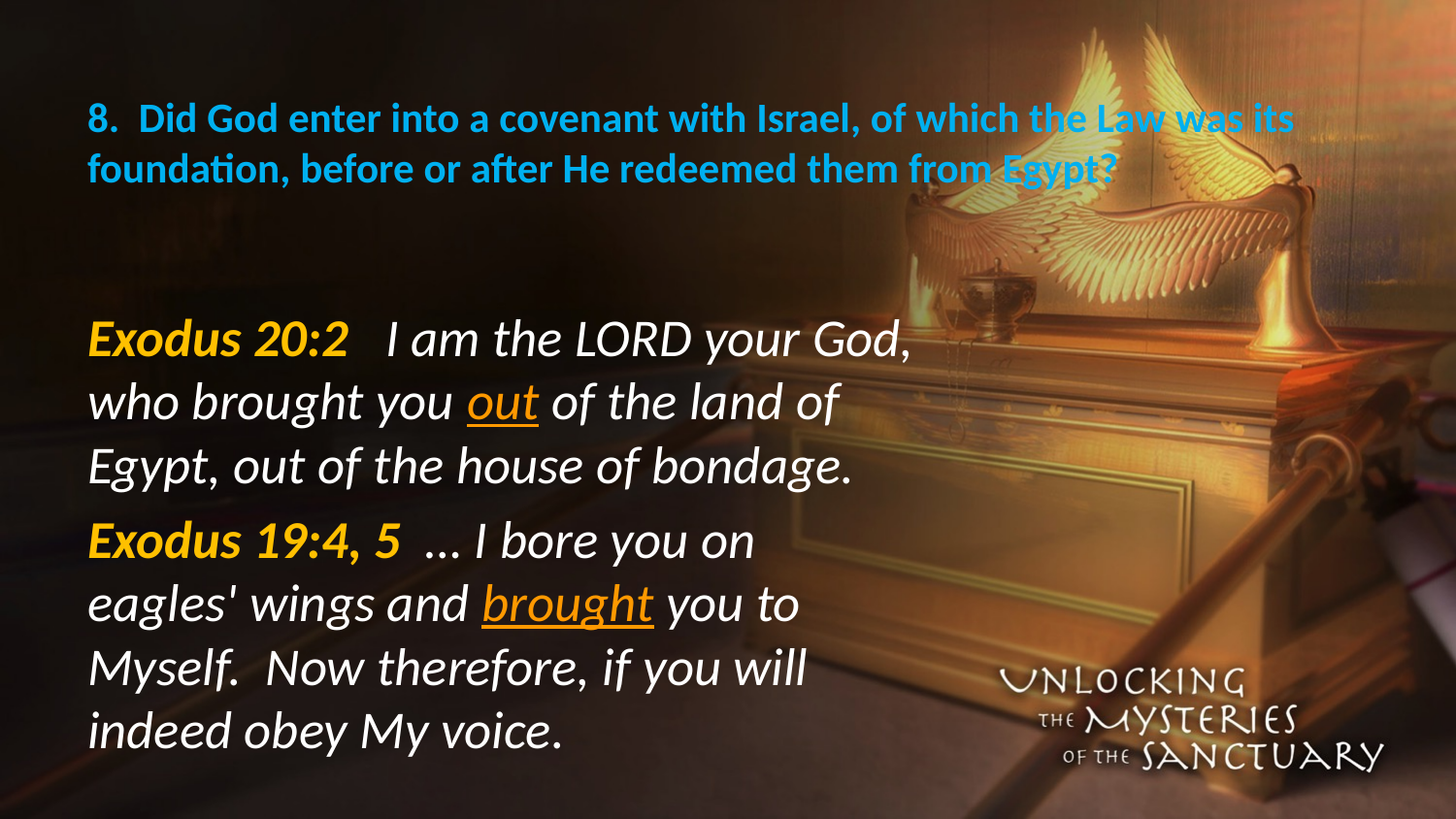

# 8.  Did God enter into a covenant with Israel, of which the Law was its foundation, before or after He redeemed them from Egypt?

Exodus 20:2   I am the LORD your God, who brought you out of the land of Egypt, out of the house of bondage.
Exodus 19:4, 5  … I bore you on eagles' wings and brought you to Myself.  Now therefore, if you will indeed obey My voice.